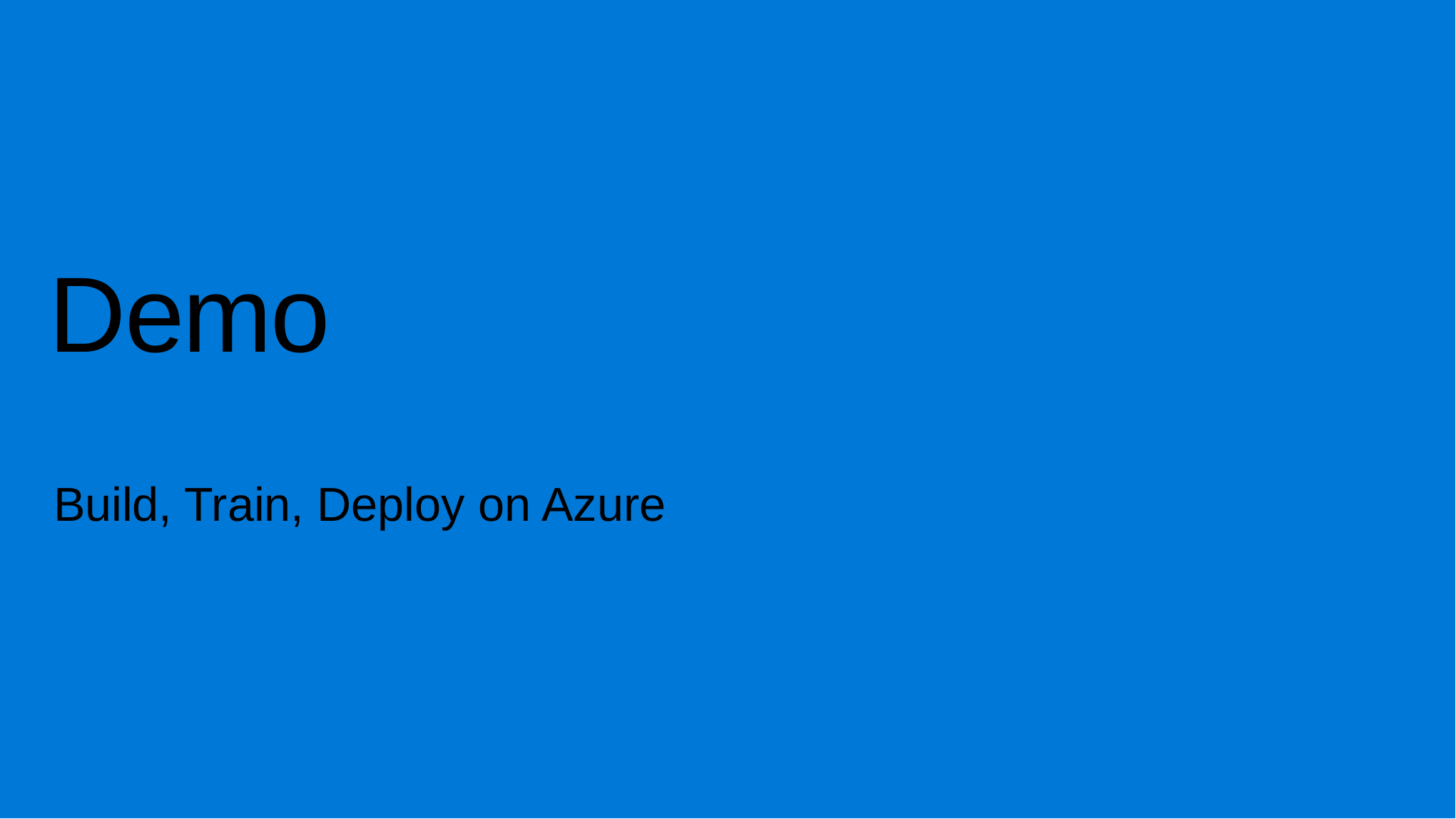

# Demo
Build, Train, Deploy on Azure